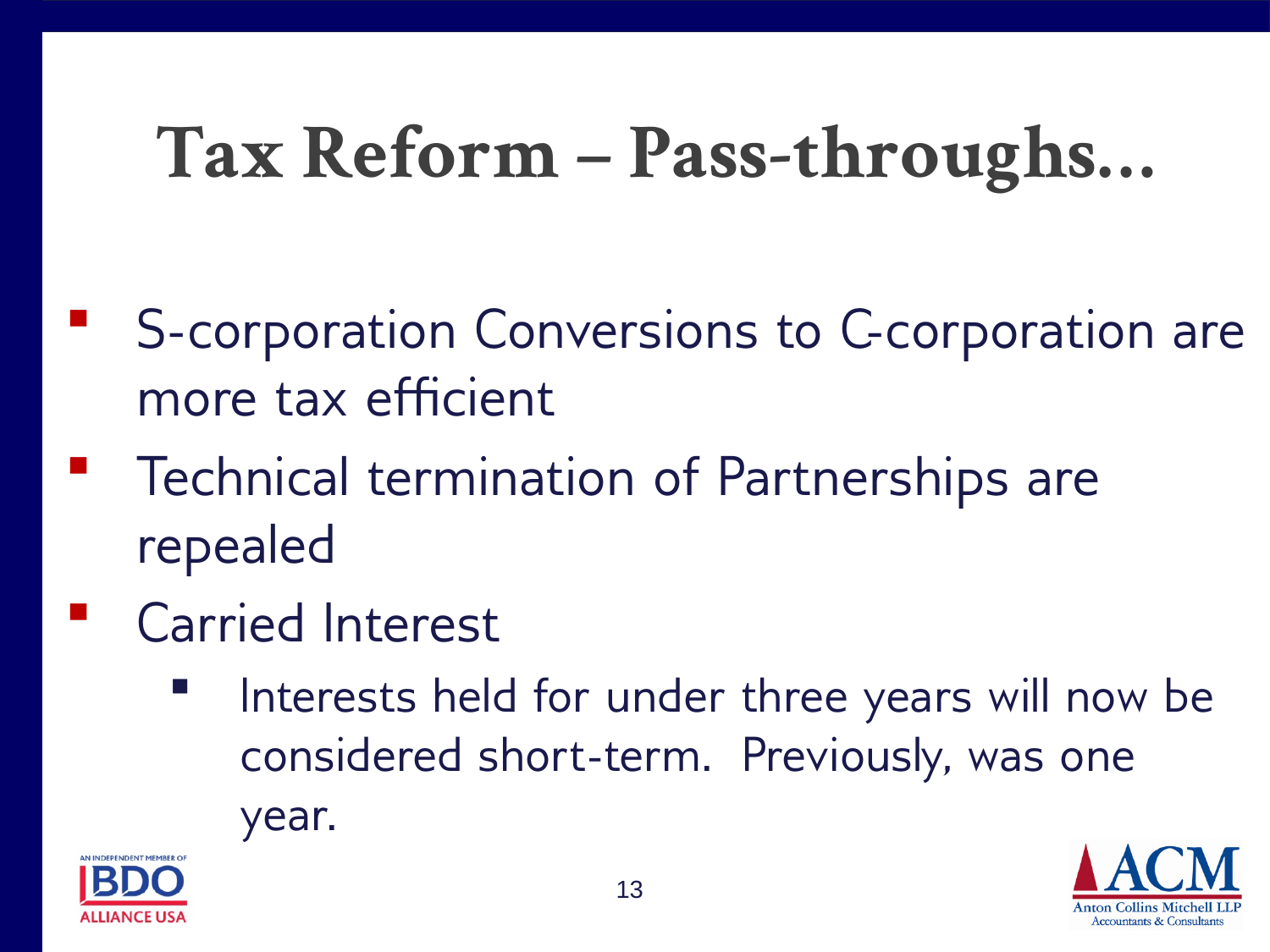

# Tax Reform – Pass-throughs…
S-corporation Conversions to C-corporation are more tax efficient
Technical termination of Partnerships are repealed
Carried Interest
Interests held for under three years will now be considered short-term.  Previously, was one year.

13